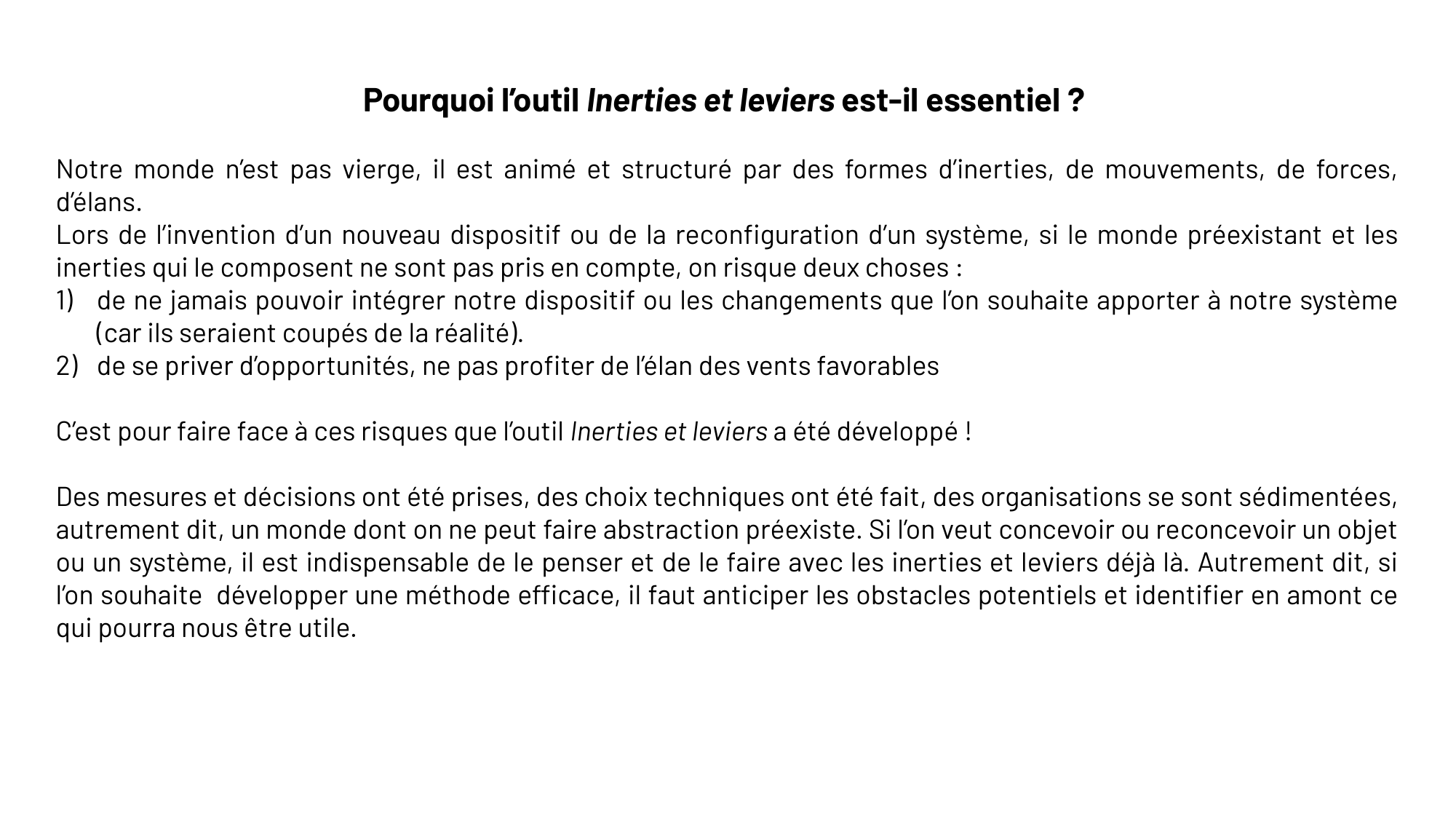

Pourquoi l’outil Inerties et leviers est-il essentiel ?

Notre monde n’est pas vierge, il est animé et structuré par des formes d’inerties, de mouvements, de forces, d’élans.
Lors de l’invention d’un nouveau dispositif ou de la reconfiguration d’un système, si le monde préexistant et les inerties qui le composent ne sont pas pris en compte, on risque deux choses :
de ne jamais pouvoir intégrer notre dispositif ou les changements que l’on souhaite apporter à notre système (car ils seraient coupés de la réalité).
de se priver d’opportunités, ne pas profiter de l’élan des vents favorables

C’est pour faire face à ces risques que l’outil Inerties et leviers a été développé !

Des mesures et décisions ont été prises, des choix techniques ont été fait, des organisations se sont sédimentées, autrement dit, un monde dont on ne peut faire abstraction préexiste. Si l’on veut concevoir ou reconcevoir un objet ou un système, il est indispensable de le penser et de le faire avec les inerties et leviers déjà là. Autrement dit, si l’on souhaite  développer une méthode efficace, il faut anticiper les obstacles potentiels et identifier en amont ce qui pourra nous être utile.